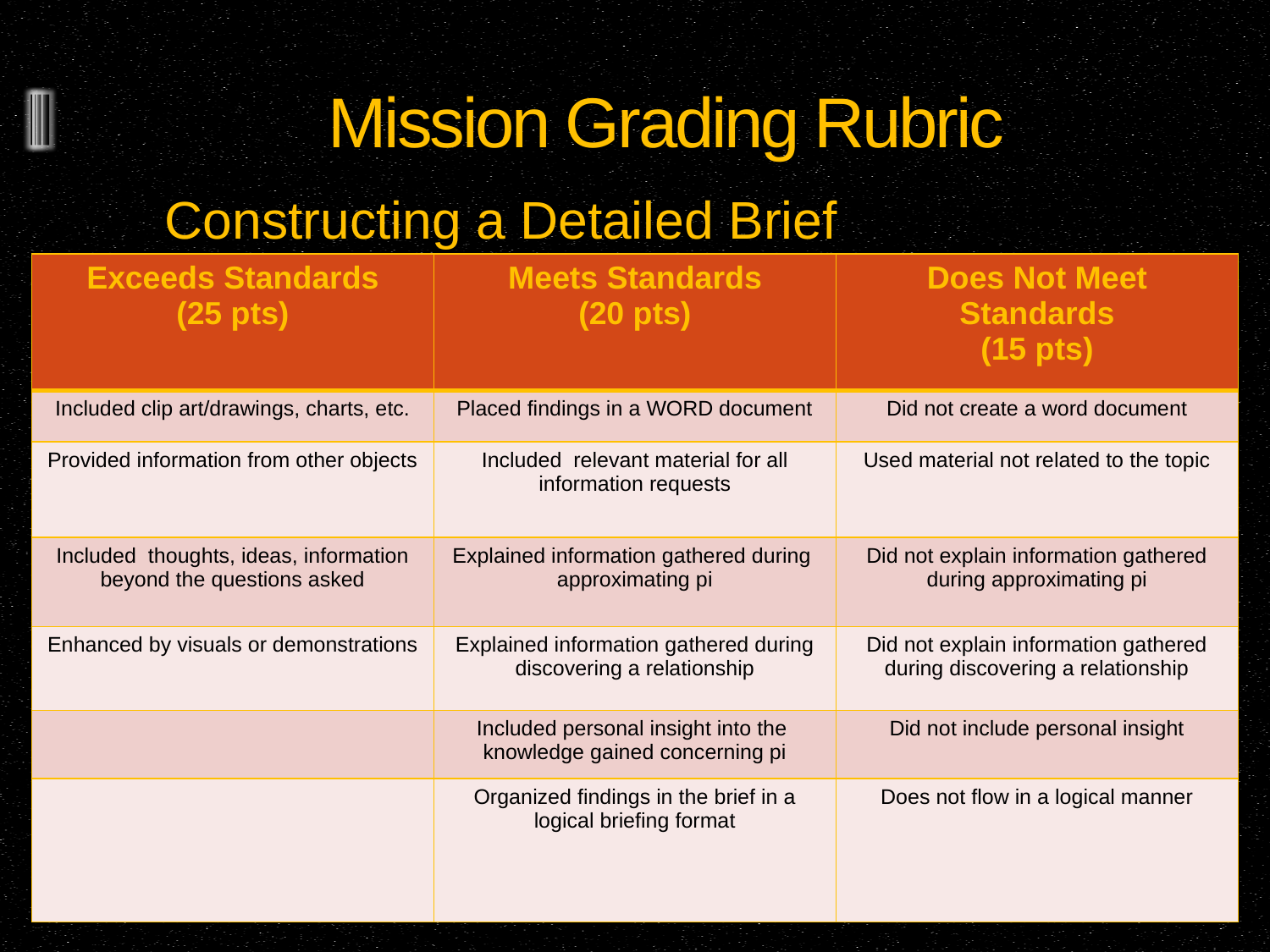

# Mission Grading Rubric
	Constructing a Detailed Brief

| Exceeds Standards (25 pts) | Meets Standards (20 pts) | Does Not Meet Standards (15 pts) |
| --- | --- | --- |
| Included clip art/drawings, charts, etc. | Placed findings in a WORD document | Did not create a word document |
| Provided information from other objects | Included relevant material for all information requests | Used material not related to the topic |
| Included thoughts, ideas, information beyond the questions asked | Explained information gathered during approximating pi | Did not explain information gathered during approximating pi |
| Enhanced by visuals or demonstrations | Explained information gathered during discovering a relationship | Did not explain information gathered during discovering a relationship |
|  | Included personal insight into the knowledge gained concerning pi | Did not include personal insight |
|  | Organized findings in the brief in a logical briefing format | Does not flow in a logical manner |